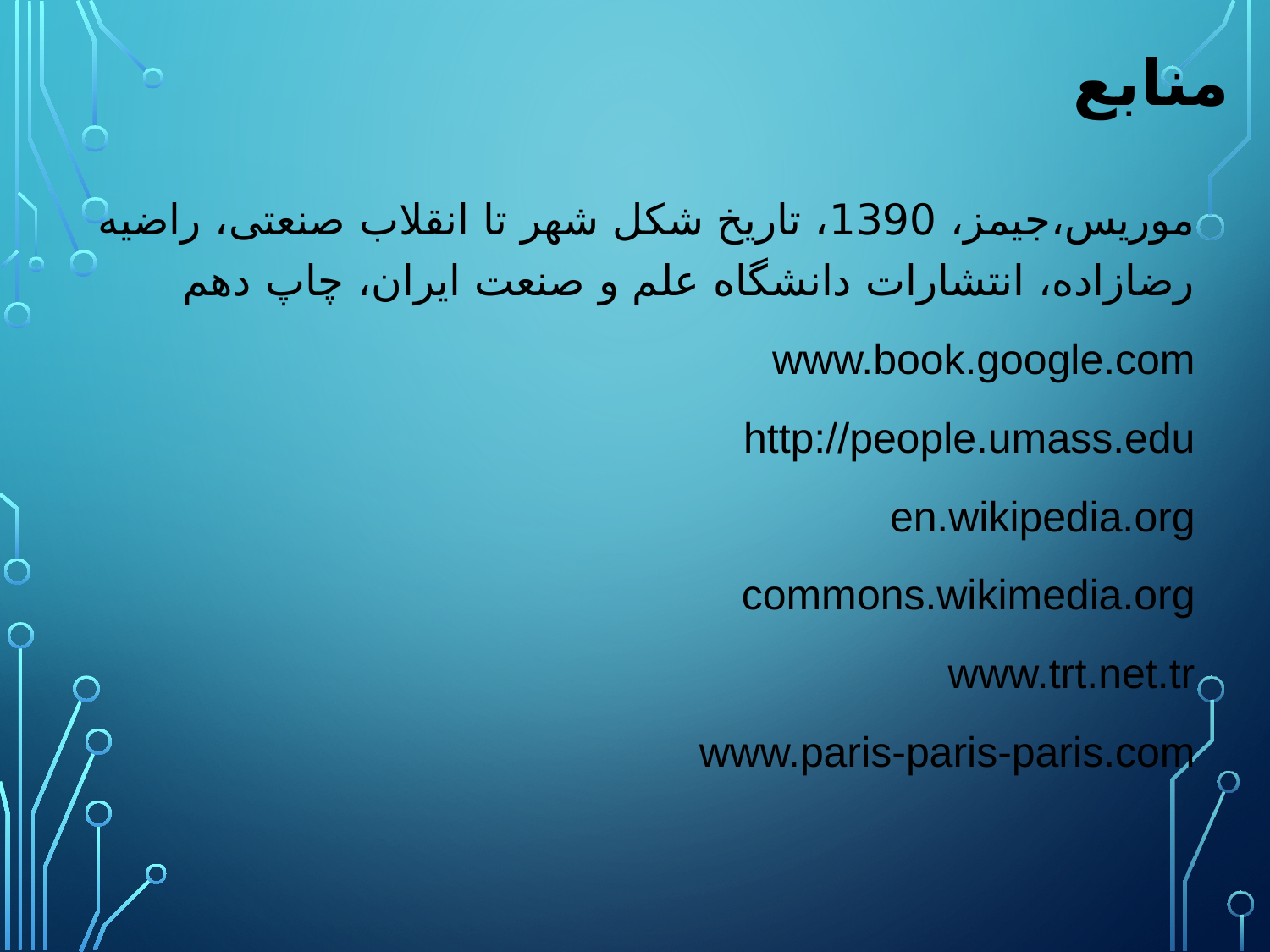

# منابع
موریس،جیمز، 1390، تاریخ شکل شهر تا انقلاب صنعتی، راضیه رضازاده، انتشارات دانشگاه علم و صنعت ایران، چاپ دهم
www.book.google.com
http://people.umass.edu
en.wikipedia.org
commons.wikimedia.org
www.trt.net.tr
www.paris-paris-paris.com